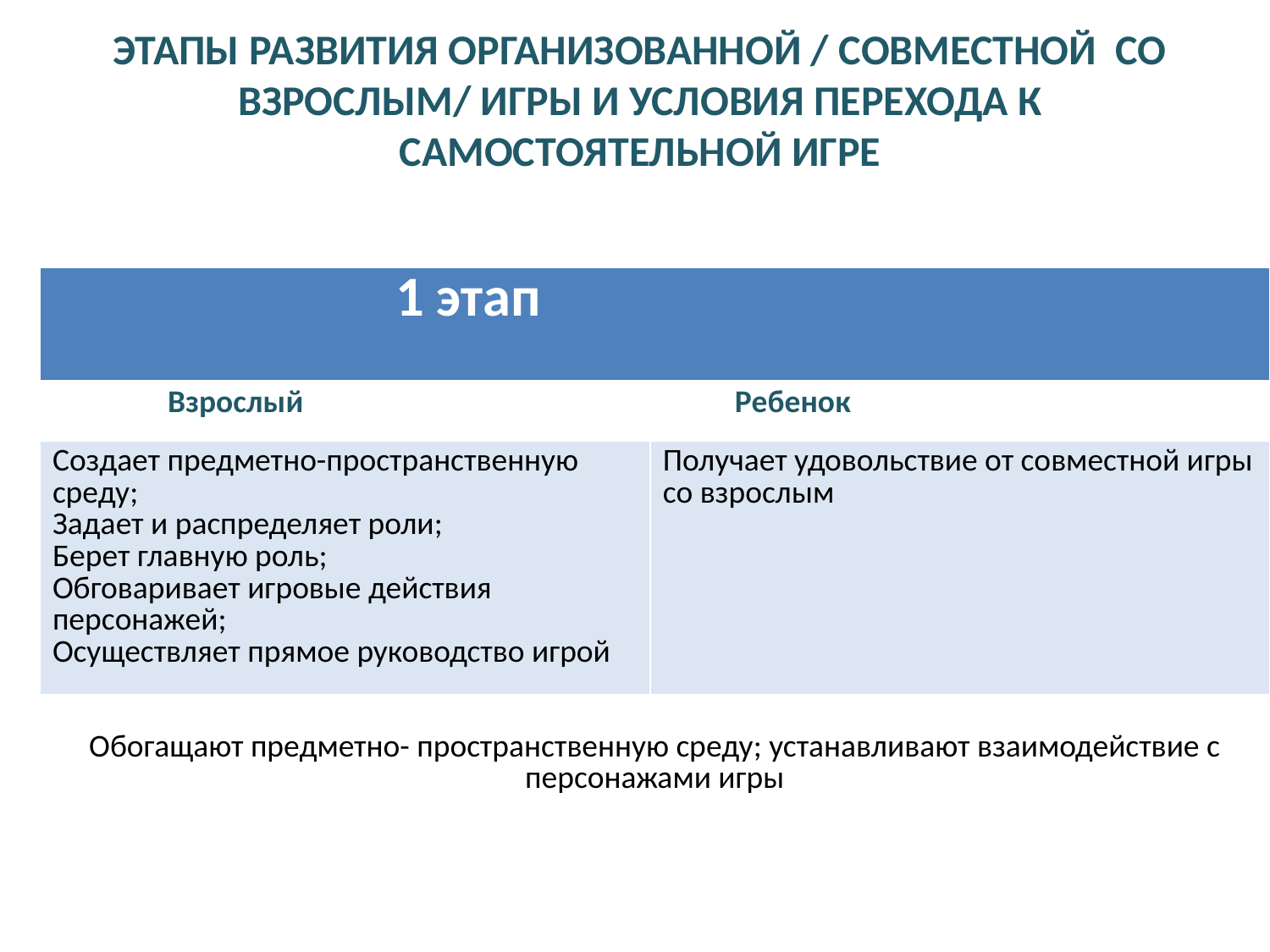

# Этапы развития организованной / совместной  со взрослым/ игры и условия перехода к самостоятельной игре
| 1 этап |  |
| --- | --- |
| Взрослый | Ребенок |
| Создает предметно-пространственную среду; Задает и распределяет роли; Берет главную роль; Обговаривает игровые действия персонажей; Осуществляет прямое руководство игрой | Получает удовольствие от совместной игры со взрослым |
| Обогащают предметно- пространственную среду; устанавливают взаимодействие с персонажами игры |  |